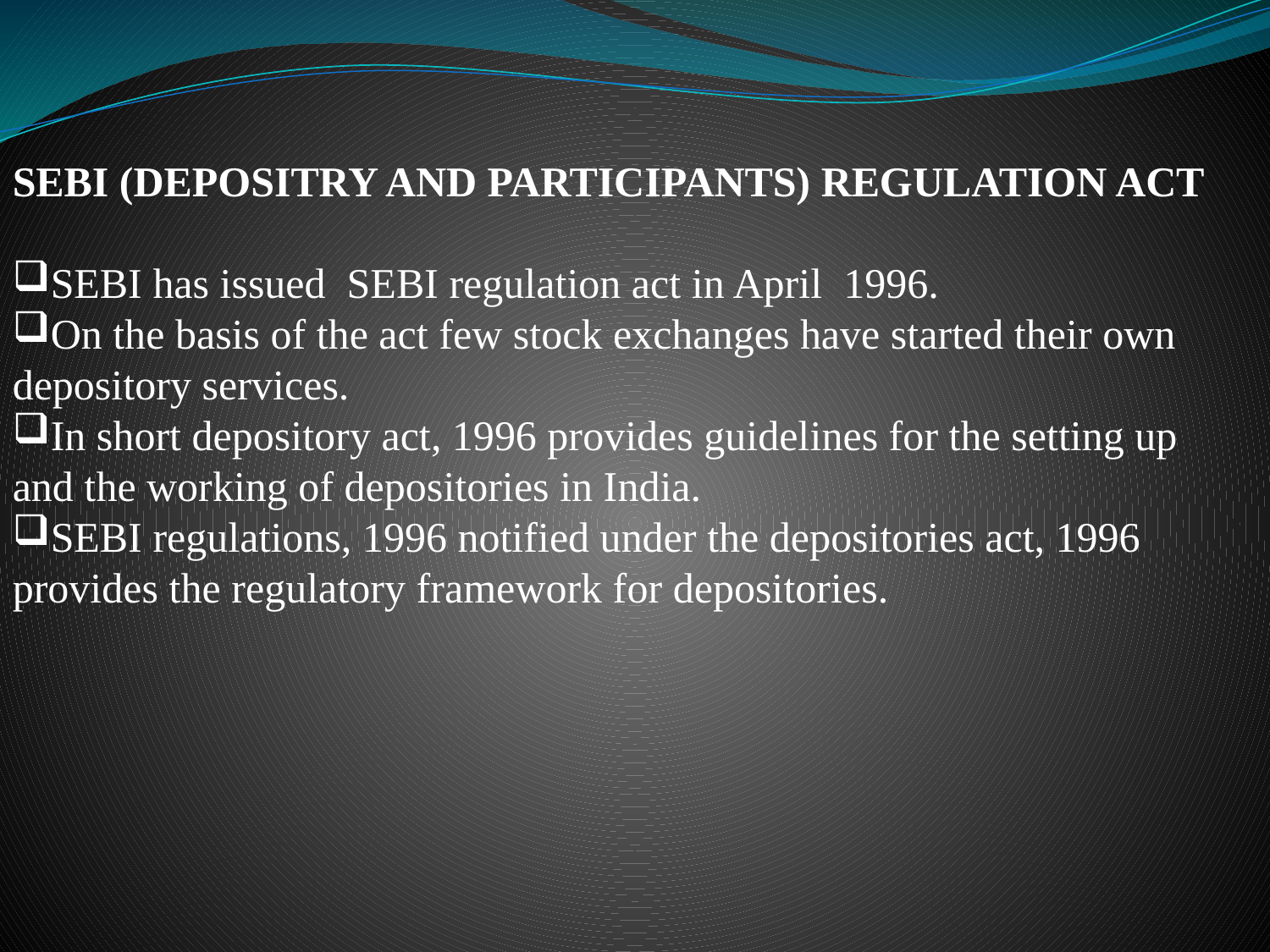

SEBI (DEPOSITRY AND PARTICIPANTS) REGULATION ACT

SEBI has issued  SEBI regulation act in April  1996.
On the basis of the act few stock exchanges have started their own depository services.
In short depository act, 1996 provides guidelines for the setting up and the working of depositories in India.
SEBI regulations, 1996 notified under the depositories act, 1996 provides the regulatory framework for depositories.